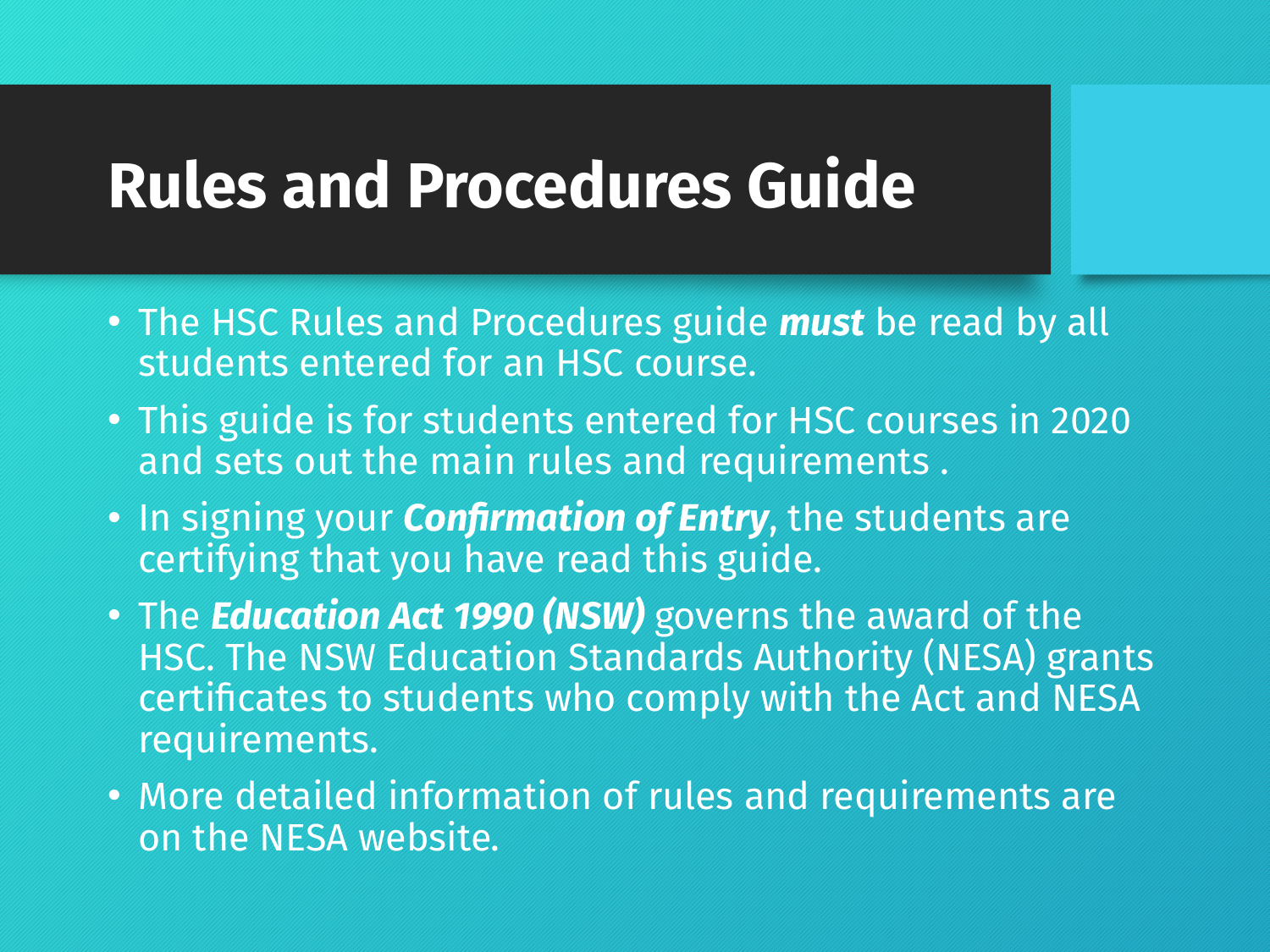

# Rules and Procedures Guide
The HSC Rules and Procedures guide must be read by all students entered for an HSC course.
This guide is for students entered for HSC courses in 2020 and sets out the main rules and requirements .
In signing your Confirmation of Entry, the students are certifying that you have read this guide.
The Education Act 1990 (NSW) governs the award of the HSC. The NSW Education Standards Authority (NESA) grants certificates to students who comply with the Act and NESA requirements.
More detailed information of rules and requirements are on the NESA website.